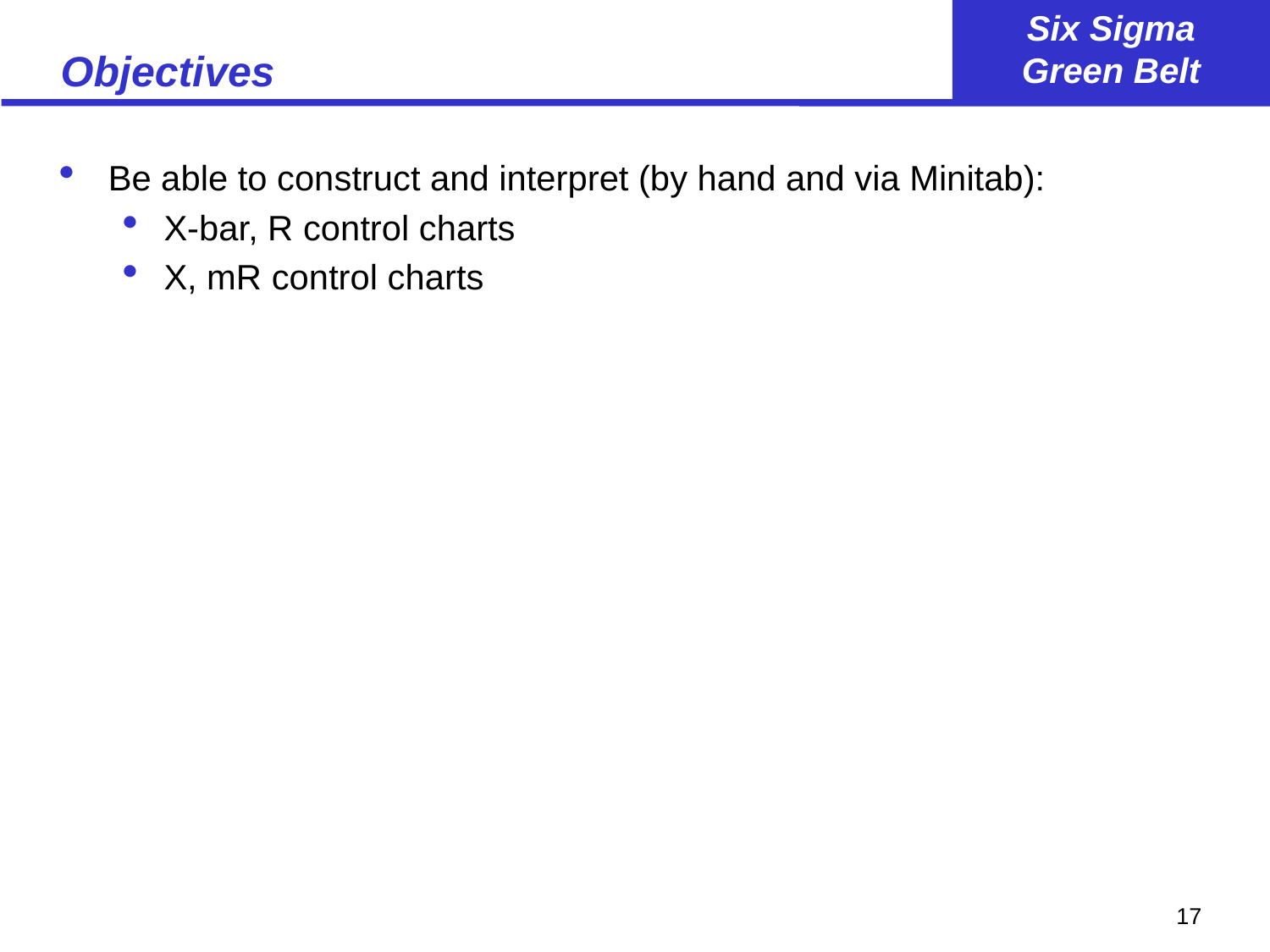

# Objectives
Be able to construct and interpret (by hand and via Minitab):
X-bar, R control charts
X, mR control charts